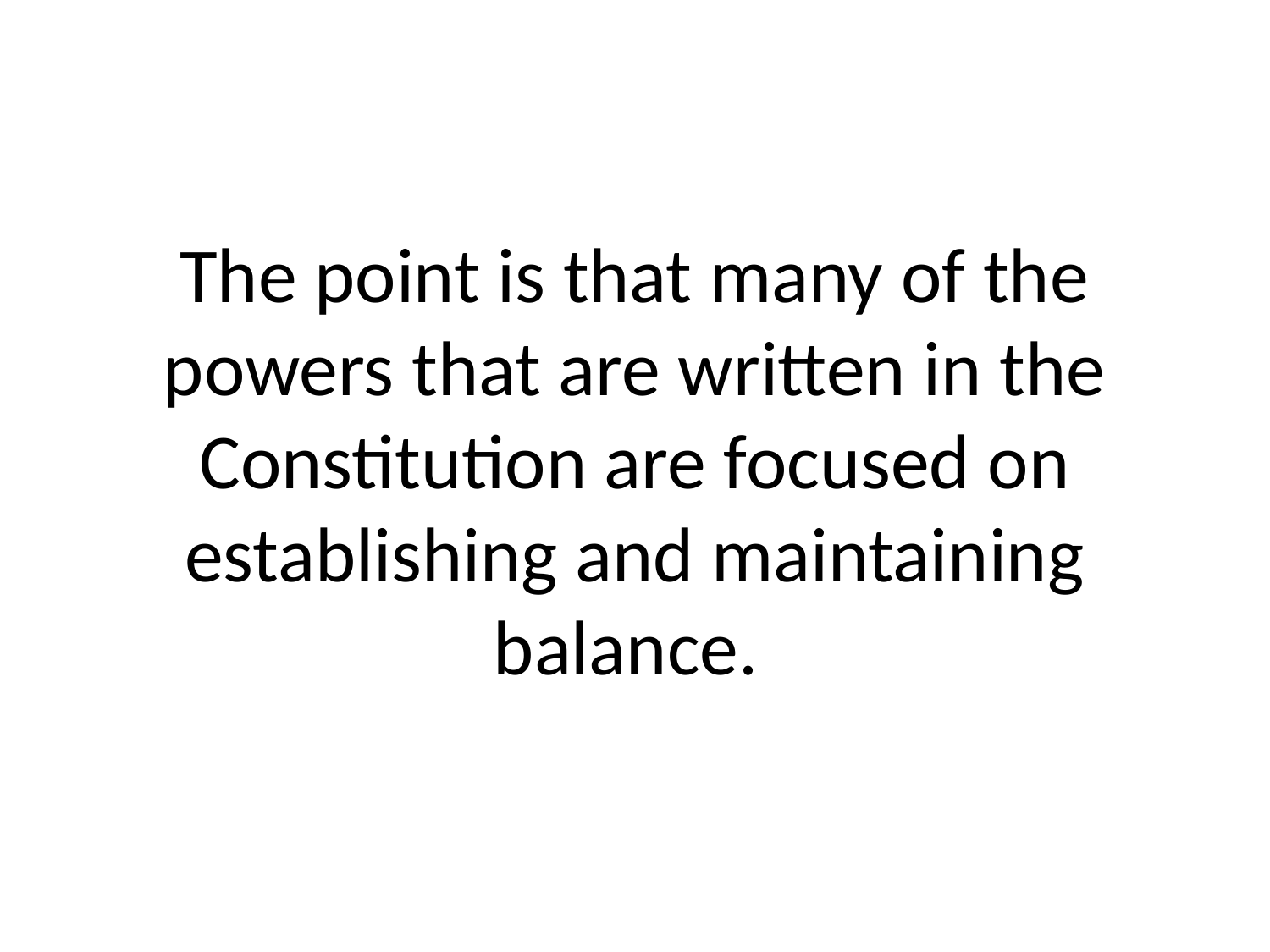

# The point is that many of the powers that are written in the Constitution are focused on establishing and maintaining balance.